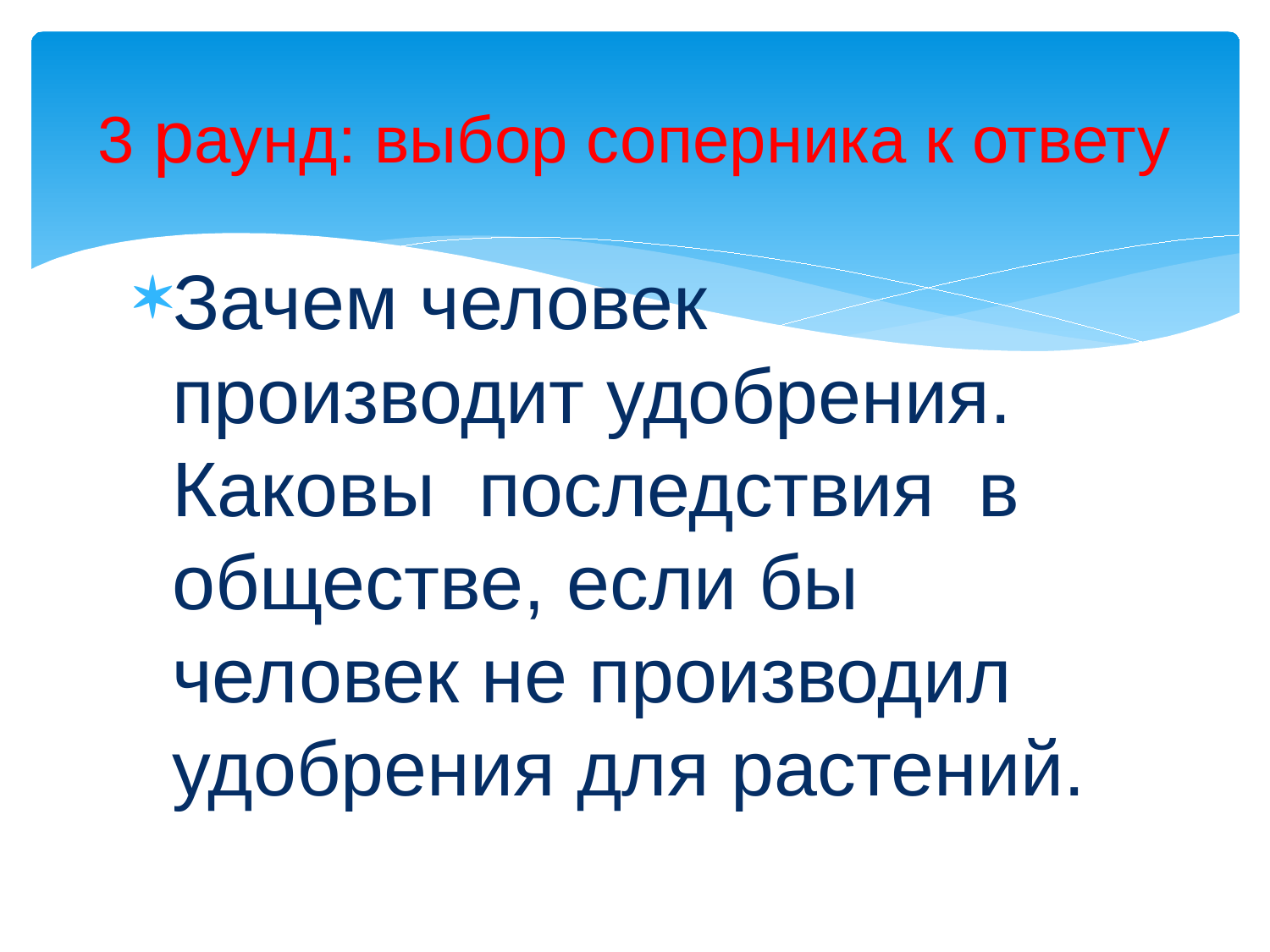

# 3 раунд: выбор соперника к ответу
Зачем человек  производит удобрения. Каковы  последствия  в обществе, если бы человек не производил удобрения для растений.